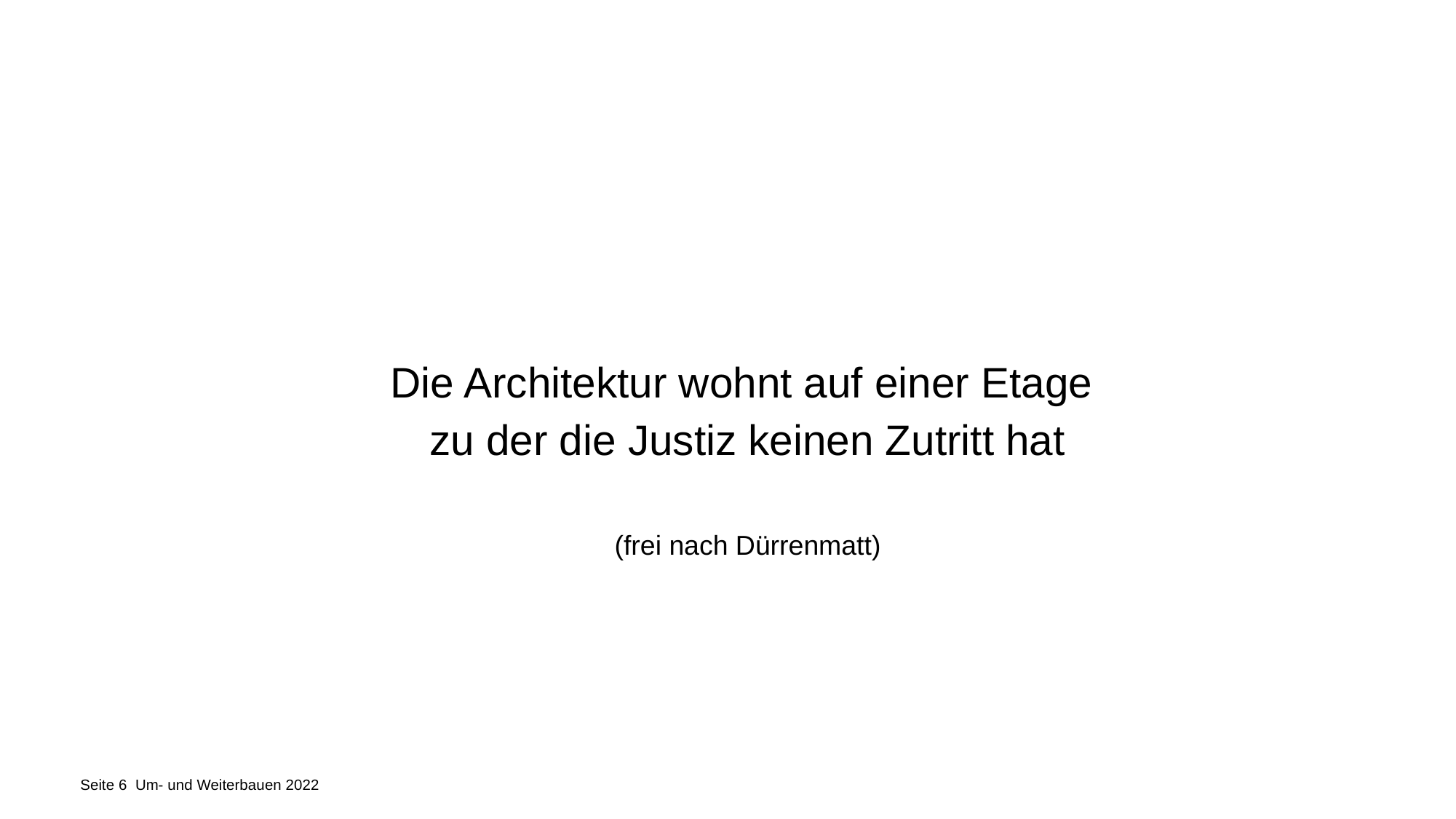

#

Die Architektur wohnt auf einer Etage
zu der die Justiz keinen Zutritt hat

(frei nach Dürrenmatt)
Trogen
Seite 6  Um- und Weiterbauen 2022